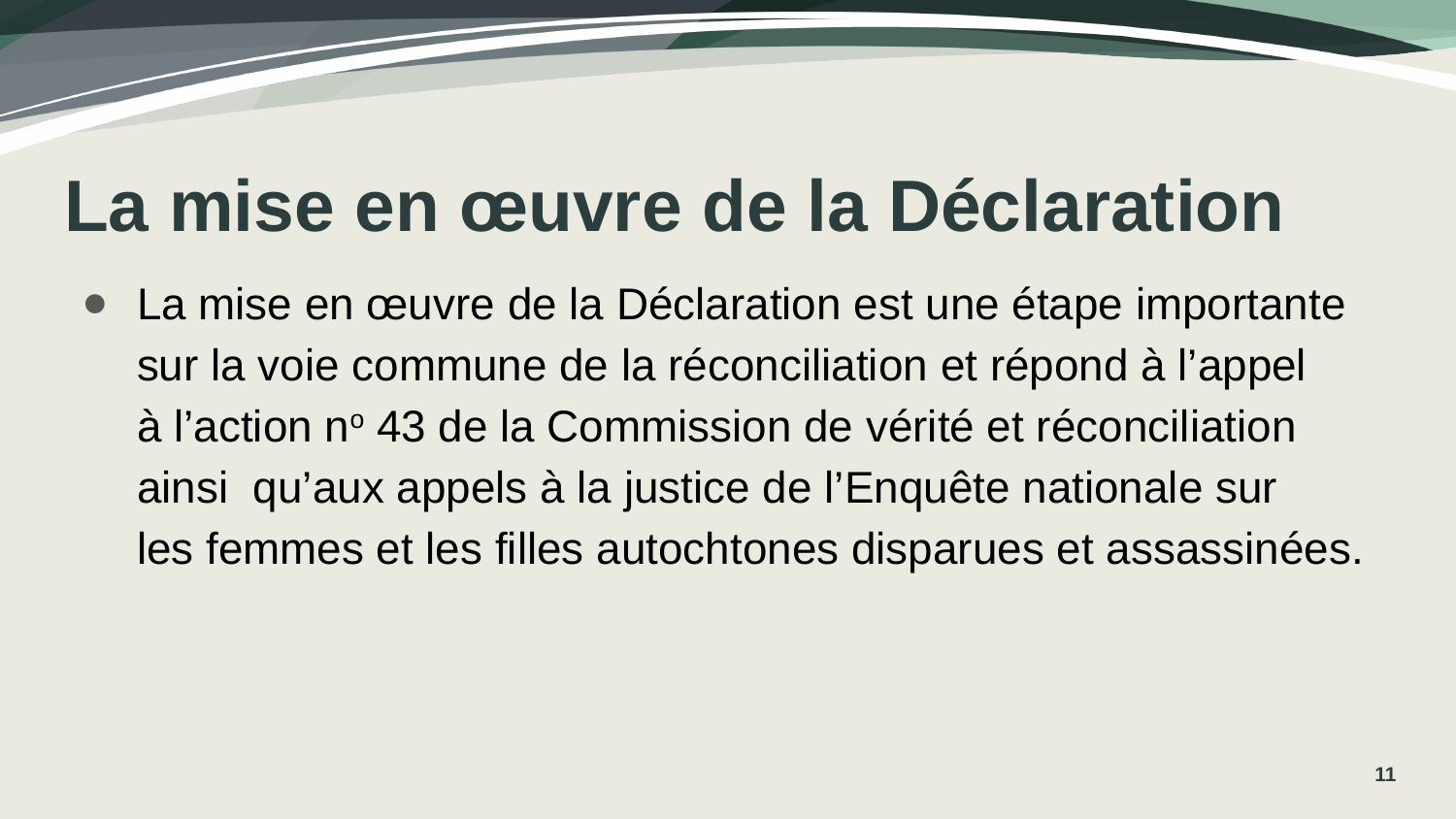

# La mise en œuvre de la Déclaration
La mise en œuvre de la Déclaration est une étape importante sur la voie commune de la réconciliation et répond à l’appel
à l’action no 43 de la Commission de vérité et réconciliation ainsi  qu’aux appels à la justice de l’Enquête nationale sur
les femmes et les filles autochtones disparues et assassinées.

11